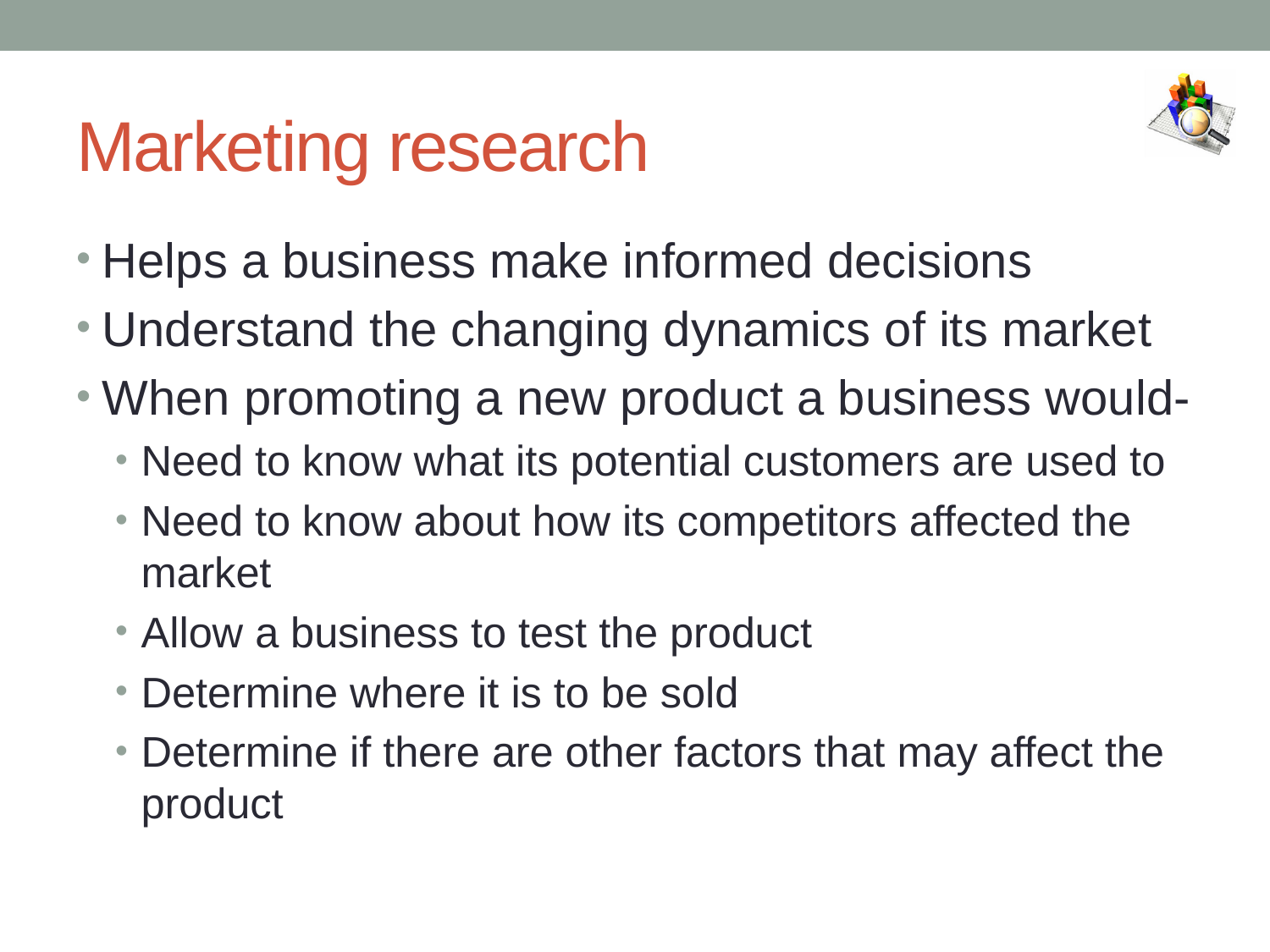

# Marketing research
Helps a business make informed decisions
Understand the changing dynamics of its market
When promoting a new product a business would-
Need to know what its potential customers are used to
Need to know about how its competitors affected the market
Allow a business to test the product
Determine where it is to be sold
Determine if there are other factors that may affect the product